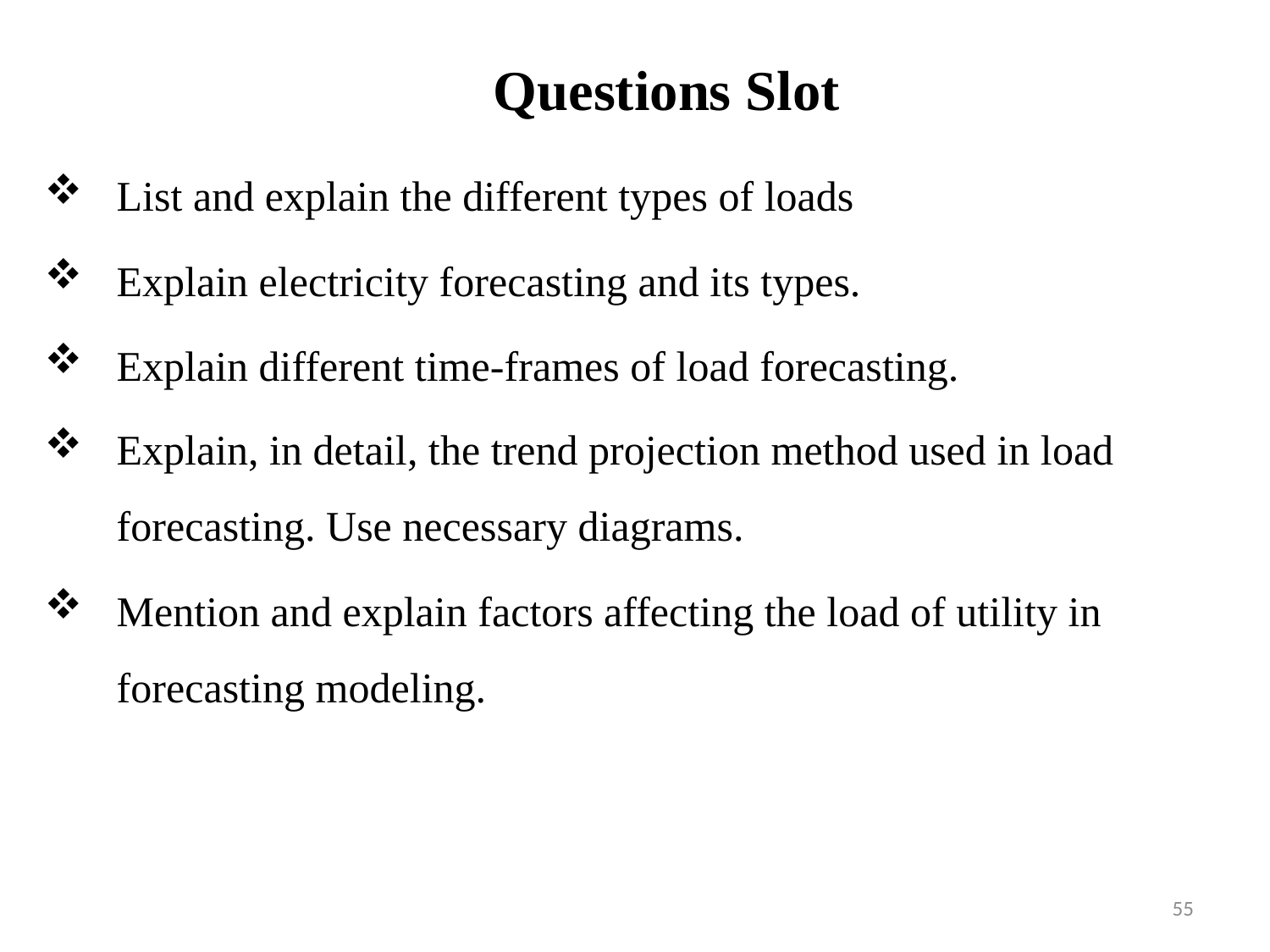

# Questions Slot
List and explain the different types of loads
Explain electricity forecasting and its types.
Explain different time-frames of load forecasting.
Explain, in detail, the trend projection method used in load forecasting. Use necessary diagrams.
Mention and explain factors affecting the load of utility in forecasting modeling.
55